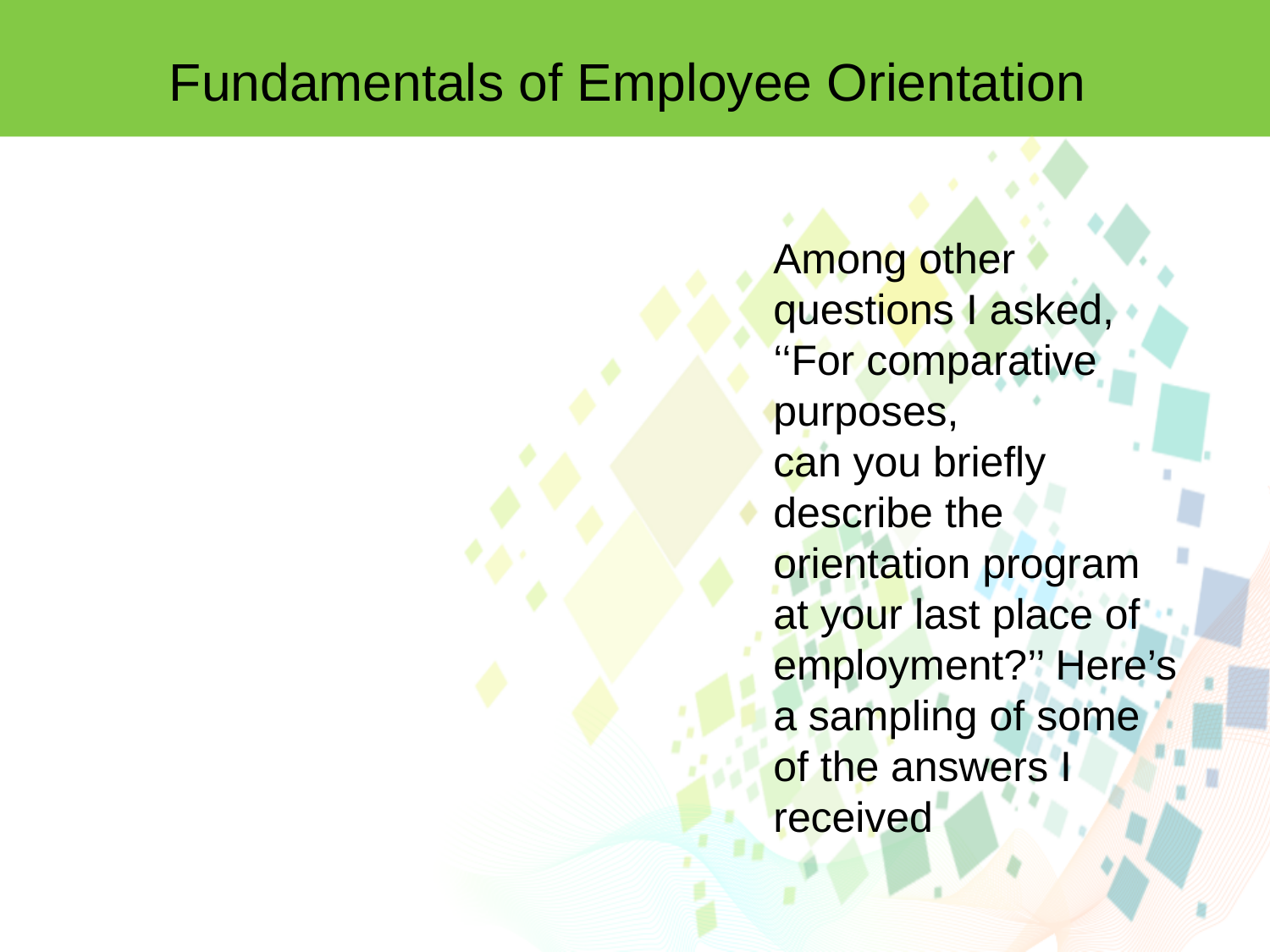

Fundamentals of Employee Orientation
Among other questions I asked, ‘‘For comparative purposes,
can you briefly describe the orientation program at your last place of
employment?’’ Here’s a sampling of some of the answers I received